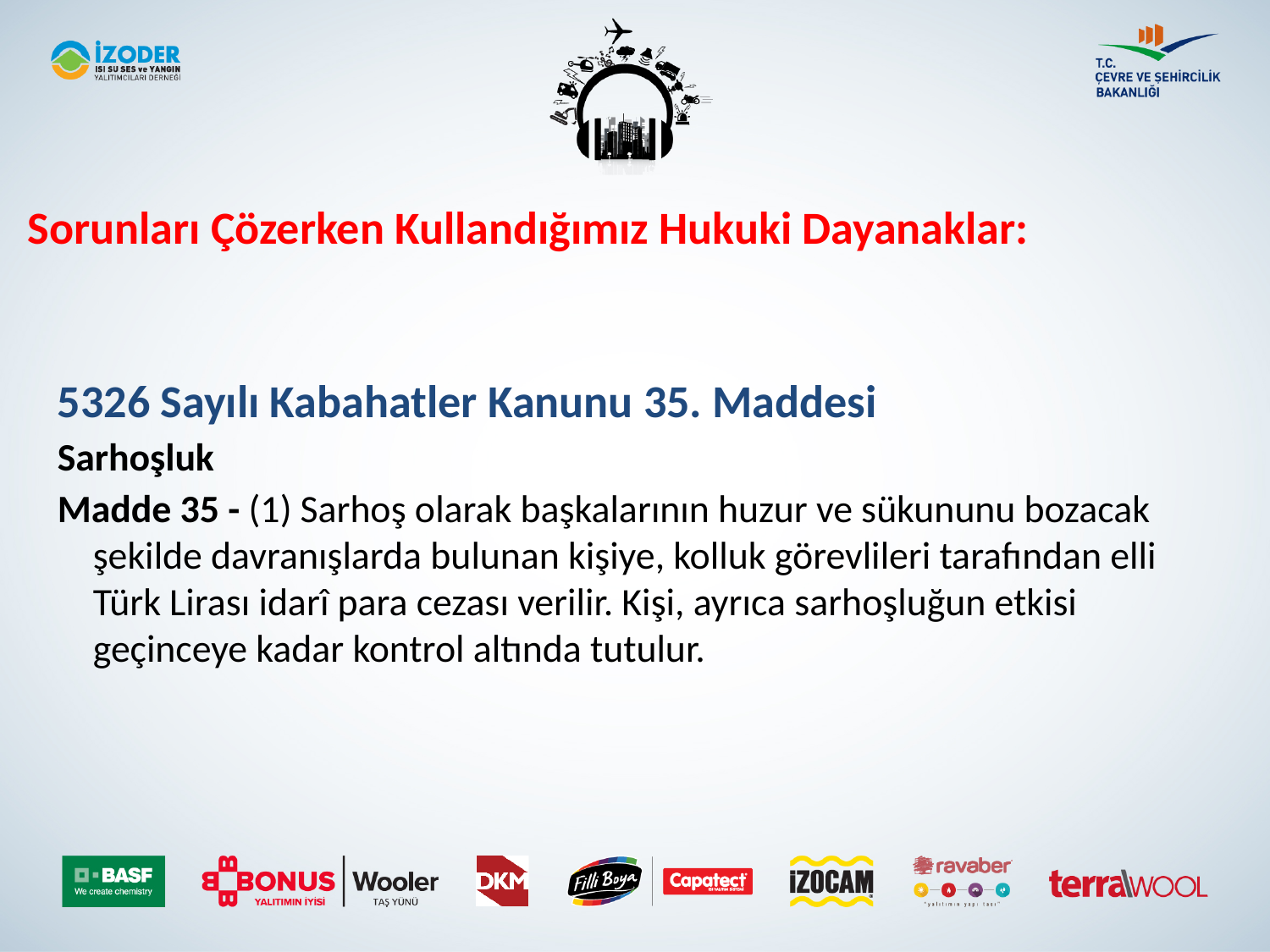

Sorunları Çözerken Kullandığımız Hukuki Dayanaklar:
5326 Sayılı Kabahatler Kanunu 35. Maddesi
Sarhoşluk
Madde 35 - (1) Sarhoş olarak başkalarının huzur ve sükununu bozacak şekilde davranışlarda bulunan kişiye, kolluk görevlileri tarafından elli Türk Lirası idarî para cezası verilir. Kişi, ayrıca sarhoşluğun etkisi geçinceye kadar kontrol altında tutulur.